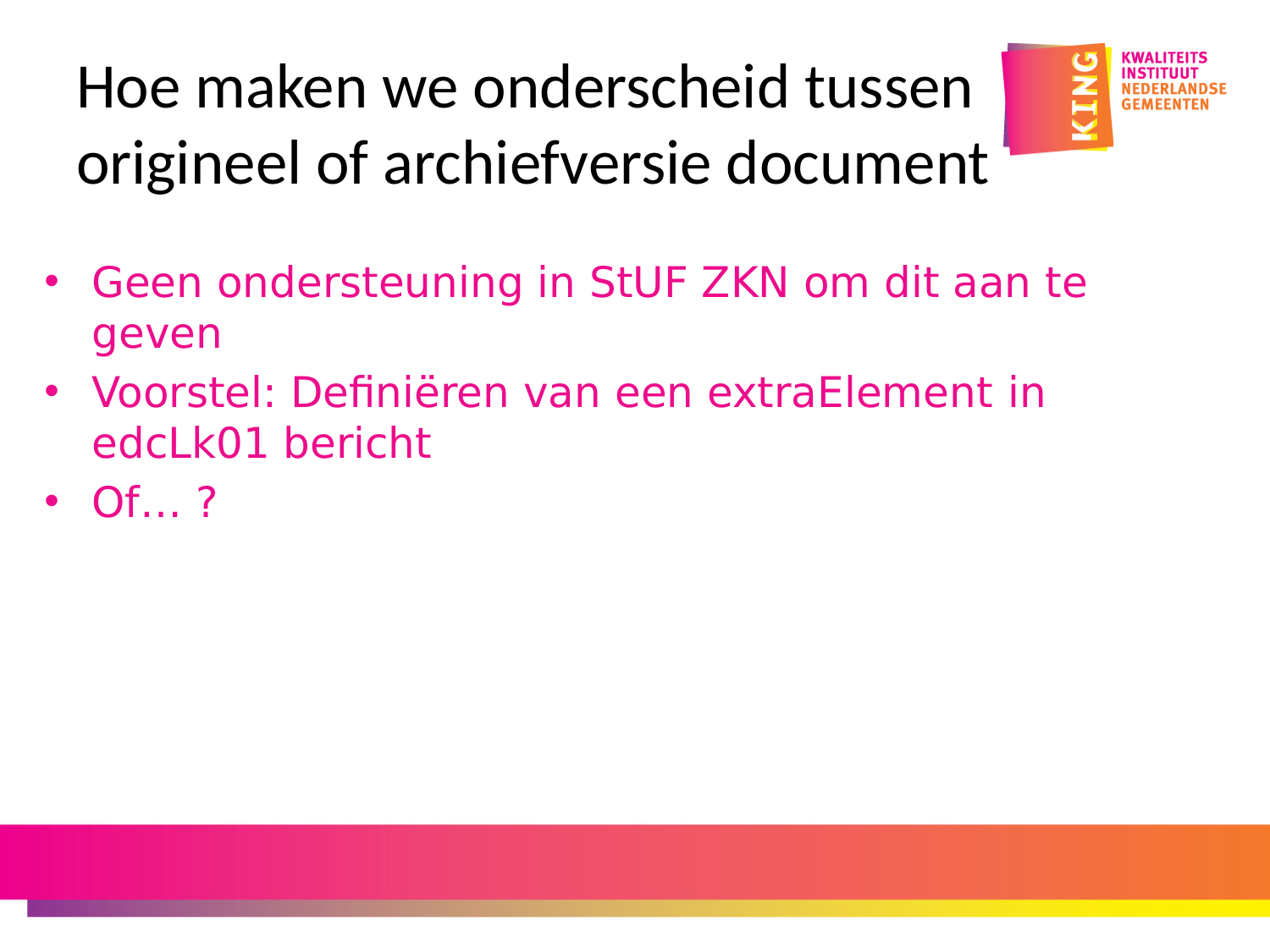

# Hoe maken we onderscheid tussen origineel of archiefversie document
Geen ondersteuning in StUF ZKN om dit aan te geven
Voorstel: Definiëren van een extraElement in edcLk01 bericht
Of… ?